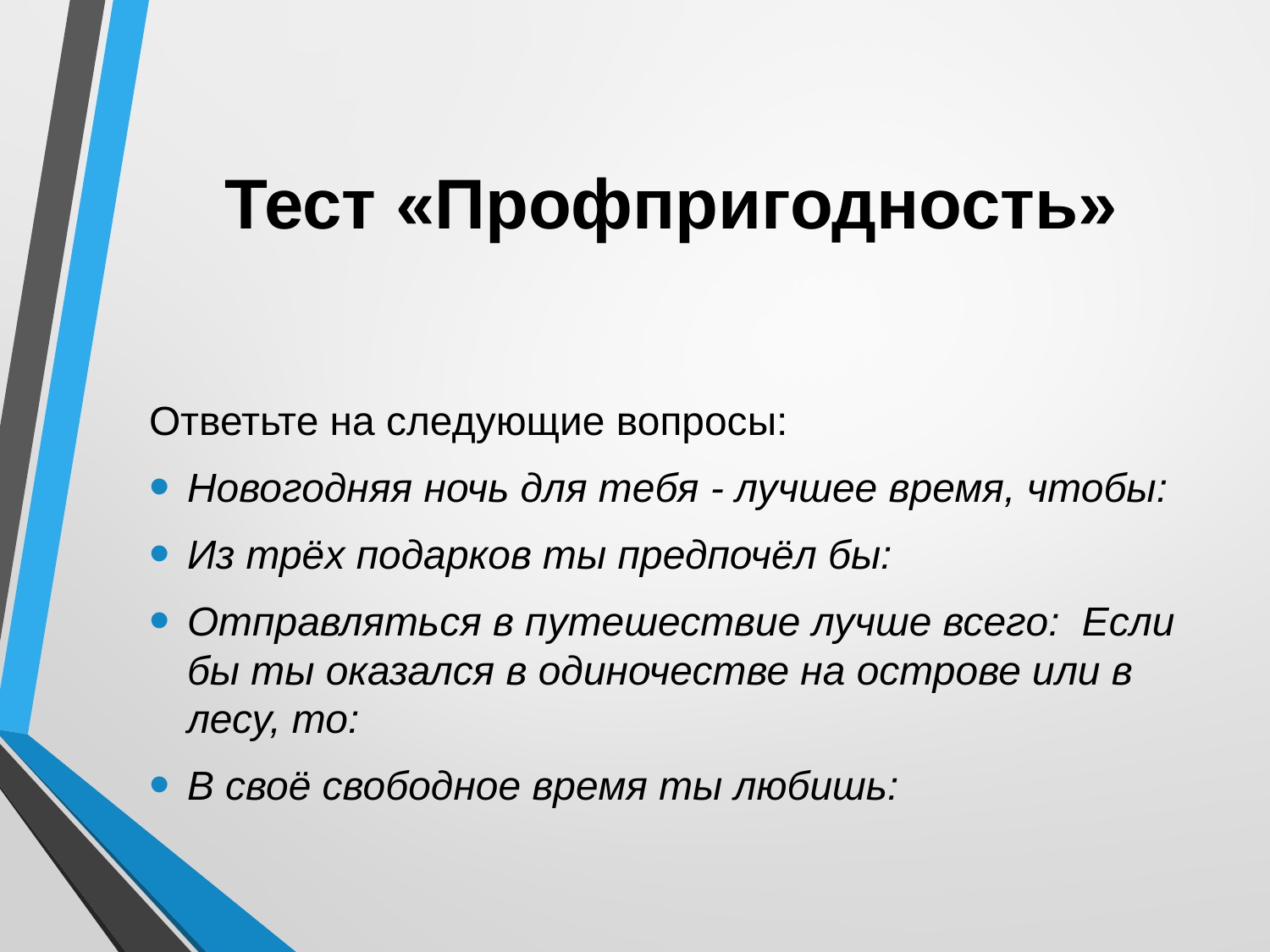

# Тест «Профпригодность»
Ответьте на следующие вопросы:
Новогодняя ночь для тебя - лучшее время, чтобы:
Из трёх подарков ты предпочёл бы:
Отправляться в путешествие лучше всего:  Если бы ты оказался в одиночестве на острове или в лесу, то:
В своё свободное время ты любишь: